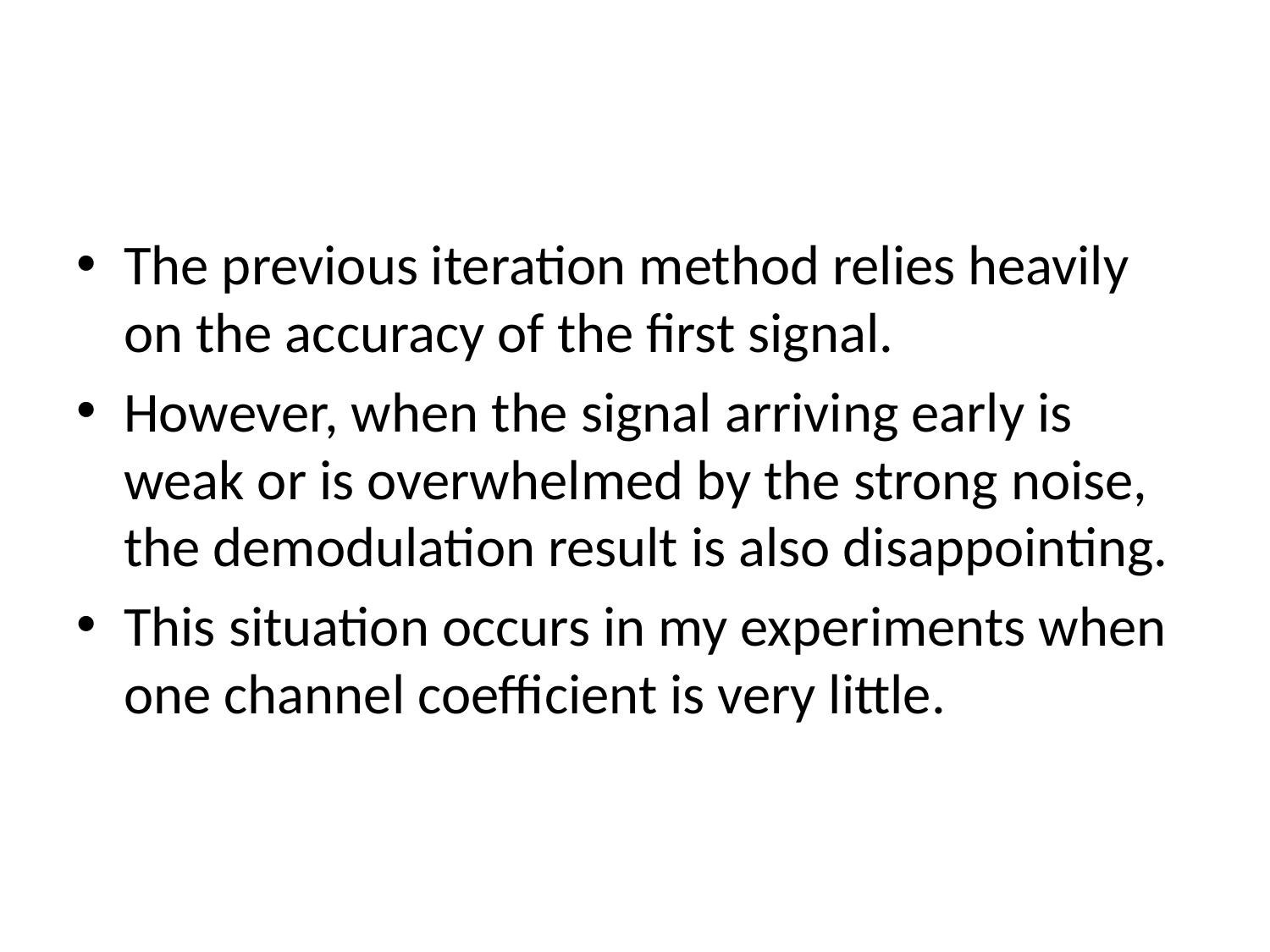

#
The previous iteration method relies heavily on the accuracy of the first signal.
However, when the signal arriving early is  weak or is overwhelmed by the strong noise, the demodulation result is also disappointing.
This situation occurs in my experiments when one channel coefficient is very little.